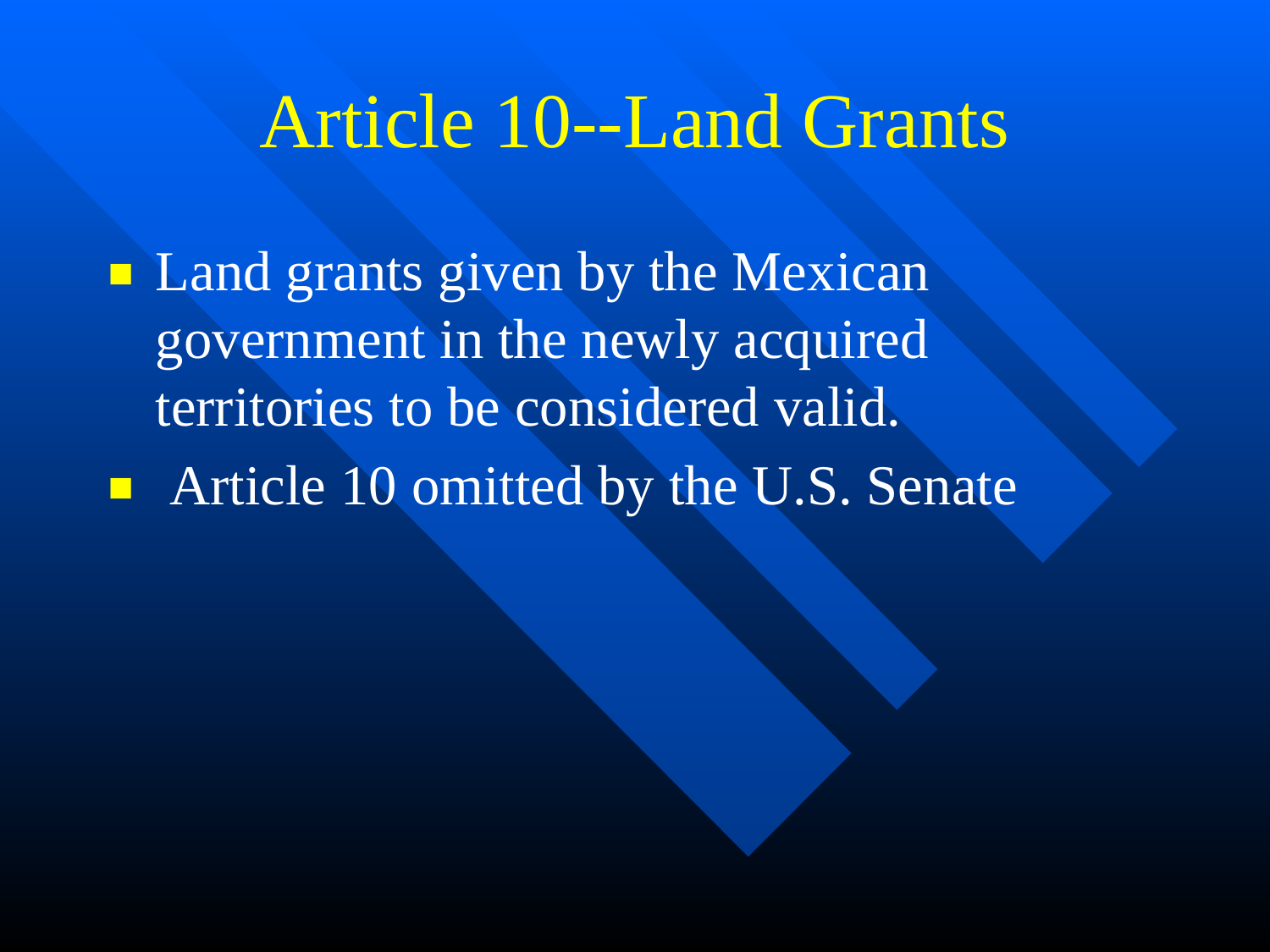

# Article 10--Land Grants
Land grants given by the Mexican 	government in the newly acquired 	territories to be considered valid.
 Article 10 omitted by the U.S. Senate